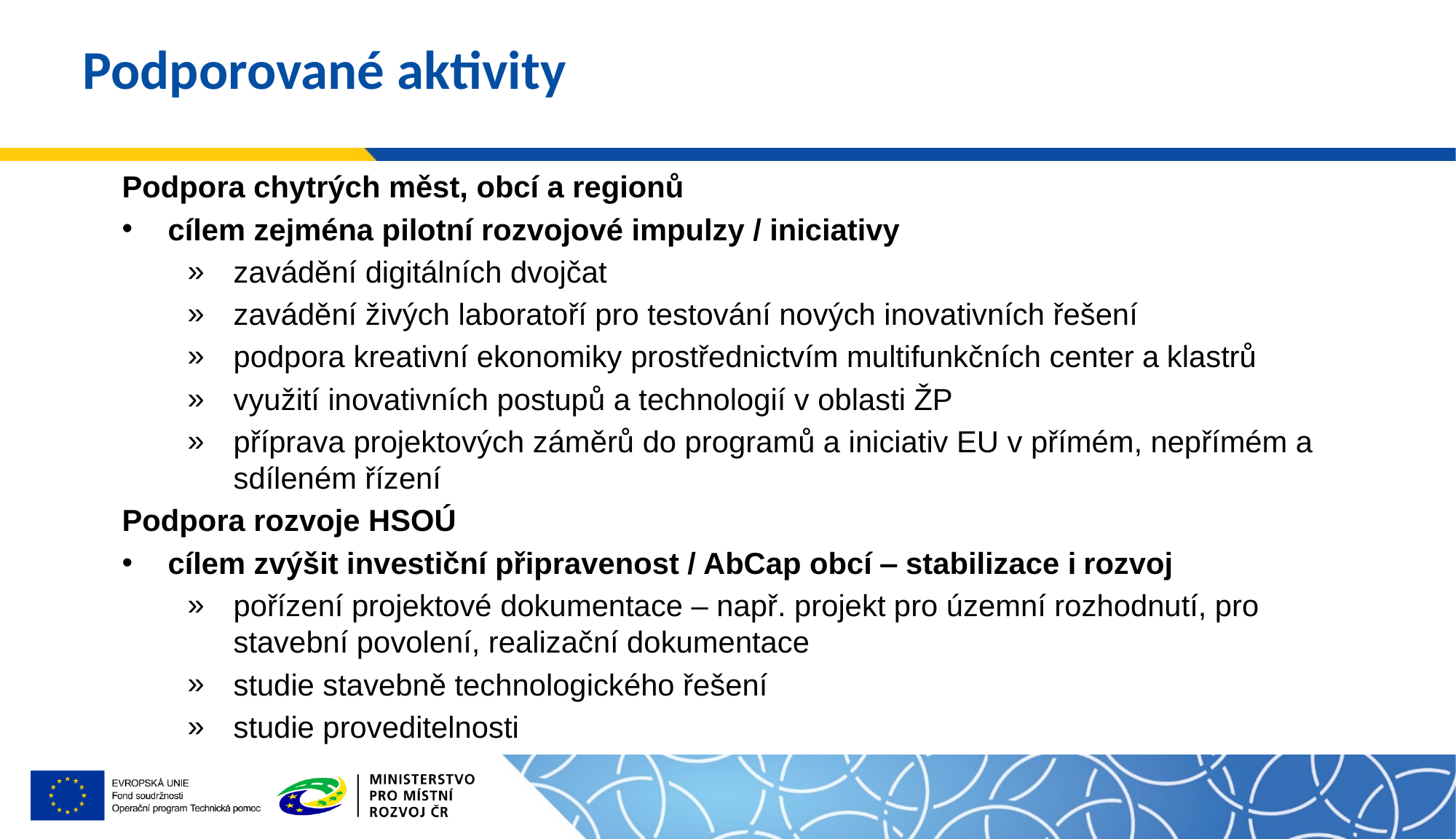

# Podporované aktivity
Podpora chytrých měst, obcí a regionů
cílem zejména pilotní rozvojové impulzy / iniciativy
zavádění digitálních dvojčat
zavádění živých laboratoří pro testování nových inovativních řešení
podpora kreativní ekonomiky prostřednictvím multifunkčních center a klastrů
využití inovativních postupů a technologií v oblasti ŽP
příprava projektových záměrů do programů a iniciativ EU v přímém, nepřímém a sdíleném řízení
Podpora rozvoje HSOÚ
cílem zvýšit investiční připravenost / AbCap obcí ‒ stabilizace i rozvoj
pořízení projektové dokumentace – např. projekt pro územní rozhodnutí, pro stavební povolení, realizační dokumentace
studie stavebně technologického řešení
studie proveditelnosti